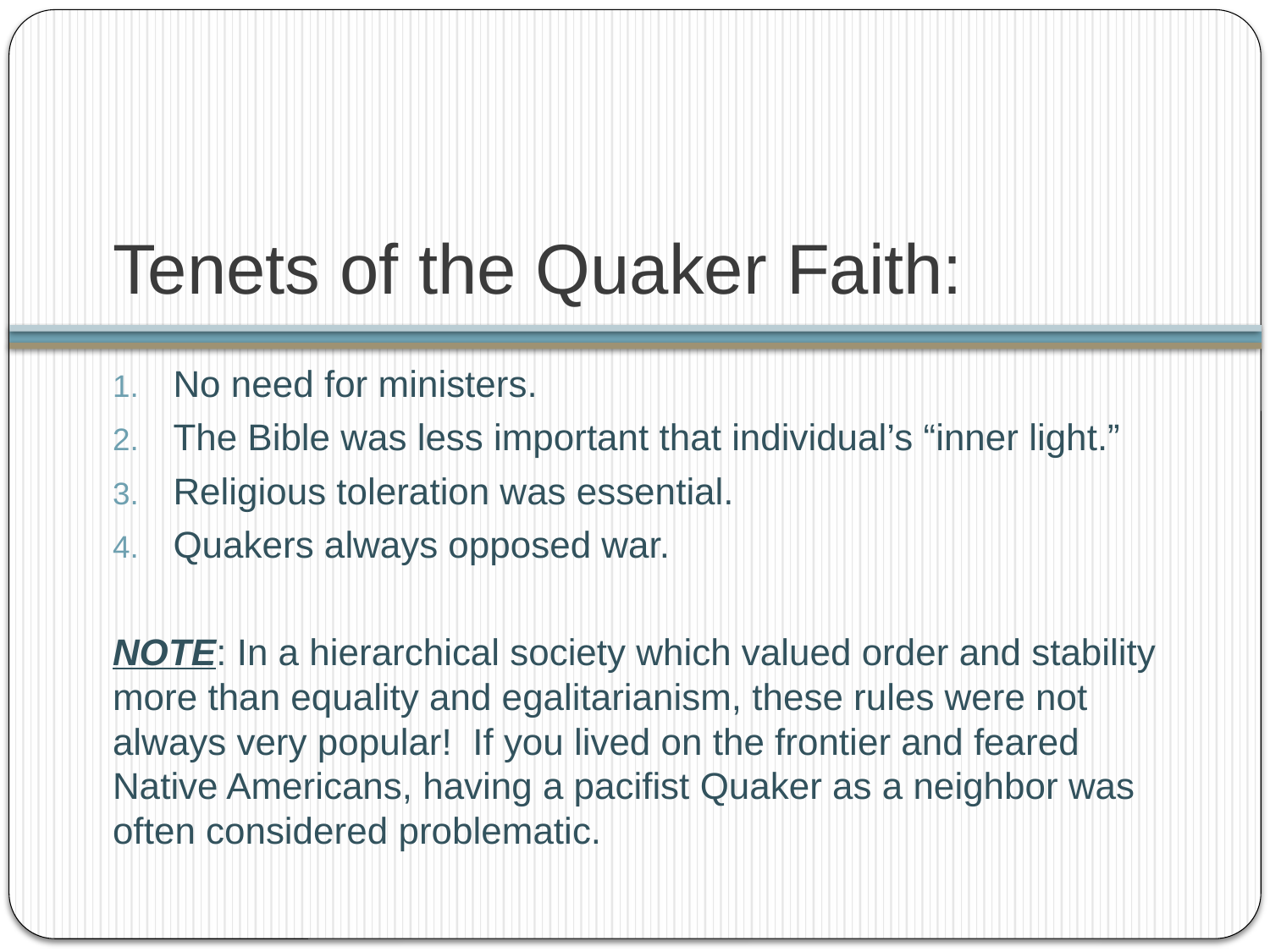

# Tenets of the Quaker Faith:
No need for ministers.
The Bible was less important that individual’s “inner light.”
Religious toleration was essential.
Quakers always opposed war.

NOTE: In a hierarchical society which valued order and stability more than equality and egalitarianism, these rules were not always very popular!  If you lived on the frontier and feared Native Americans, having a pacifist Quaker as a neighbor was often considered problematic.